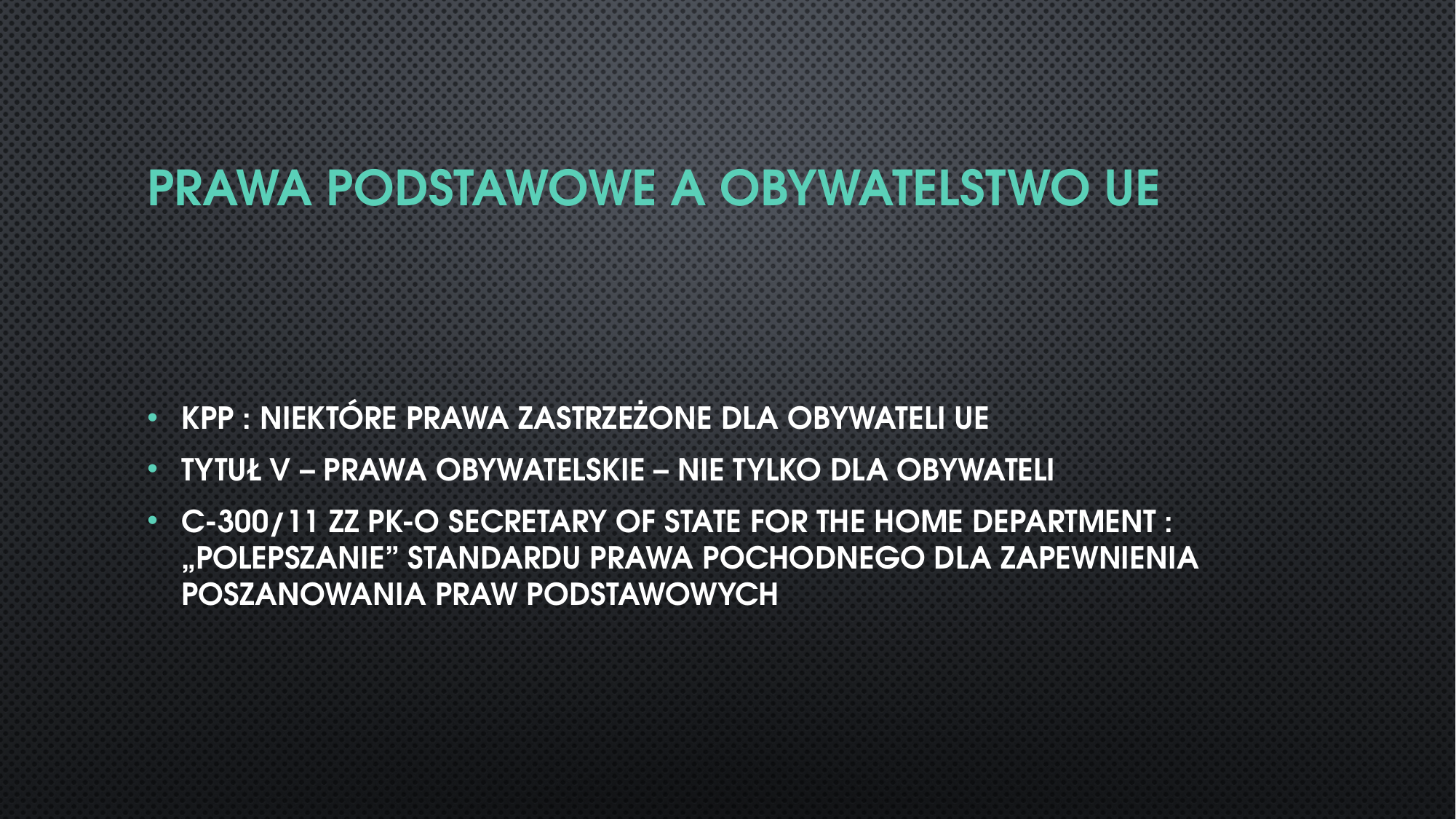

# PRAWA PODSTAWOWE A OBYWATELSTWO UE
KPP : NIEKTÓRE PRAWA ZASTRZEŻONE DLA OBYWATELI UE
TYTUŁ V – PRAWA OBYWATELSKIE – NIE TYLKO DLA OBYWATELI
C-300/11 ZZ Pk-o Secretary of State for the Home Department : „Polepszanie” standardu Prawa Pochodnego dla zapewnienia poszanowania praw Podstawowych